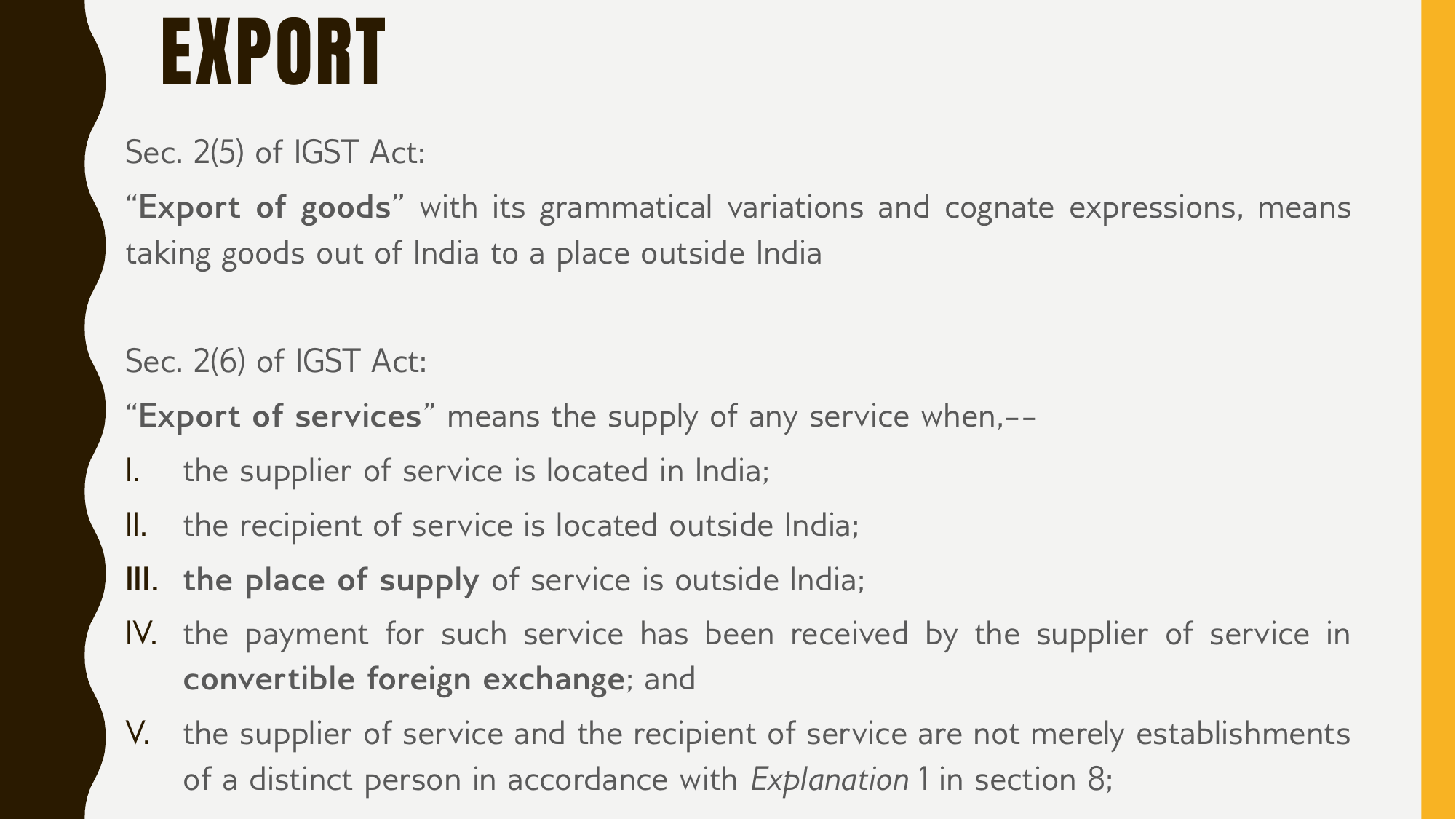

# Export
Sec. 2(5) of IGST Act:
“Export of goods” with its grammatical variations and cognate expressions, means taking goods out of India to a place outside India

Sec. 2(6) of IGST Act:
“Export of services” means the supply of any service when,––
the supplier of service is located in India;
the recipient of service is located outside India;
the place of supply of service is outside India;
the payment for such service has been received by the supplier of service in convertible foreign exchange; and
the supplier of service and the recipient of service are not merely establishments of a distinct person in accordance with Explanation 1 in section 8;